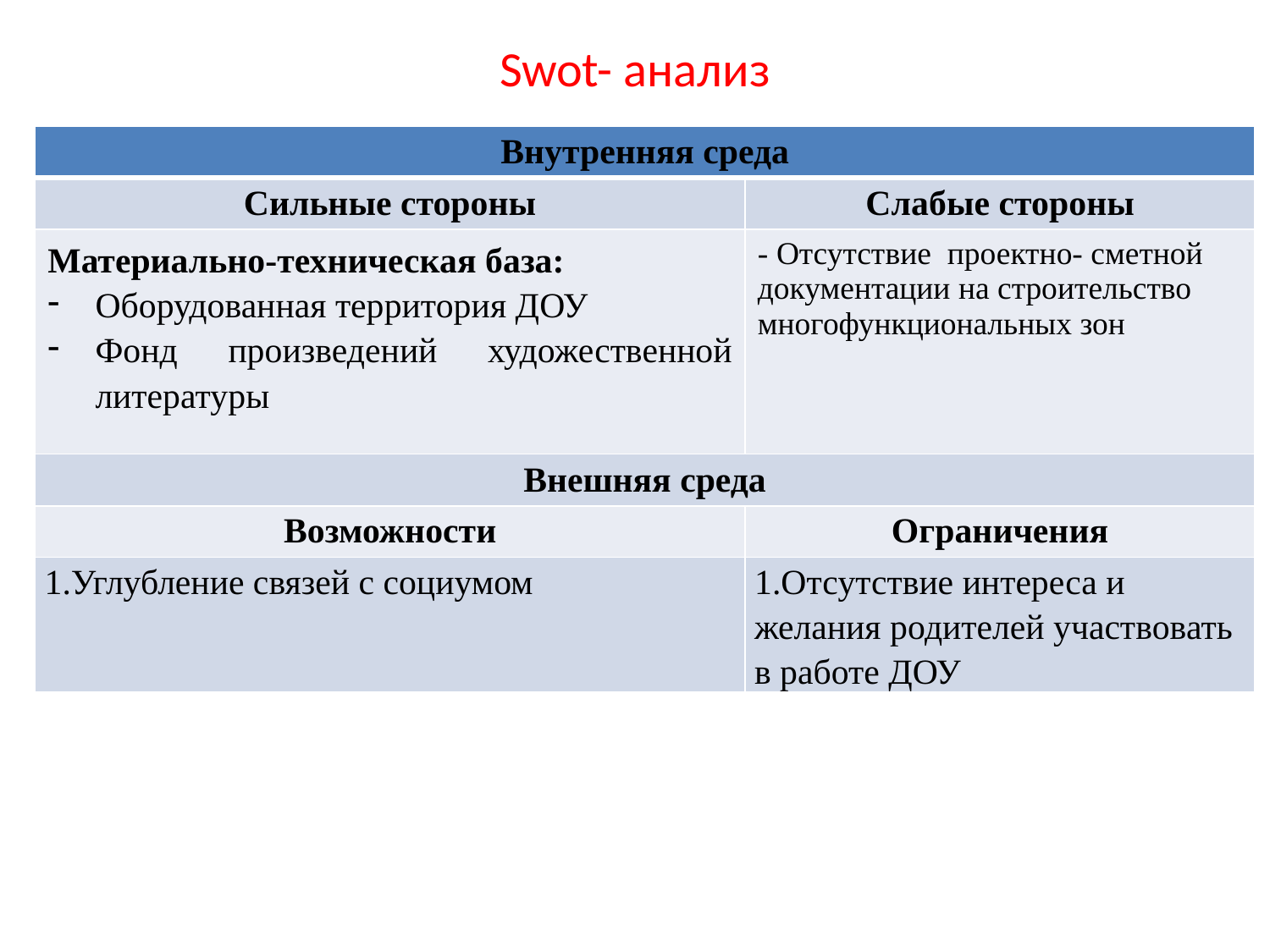

# Swot- анализ
| Внутренняя среда |  |
| --- | --- |
| Сильные стороны | Слабые стороны |
| Материально-техническая база: Оборудованная территория ДОУ Фонд произведений художественной литературы | - Отсутствие проектно- сметной документации на строительство многофункциональных зон |
| Внешняя среда |  |
| Возможности | Ограничения |
| 1.Углубление связей с социумом | 1.Отсутствие интереса и желания родителей участвовать в работе ДОУ |